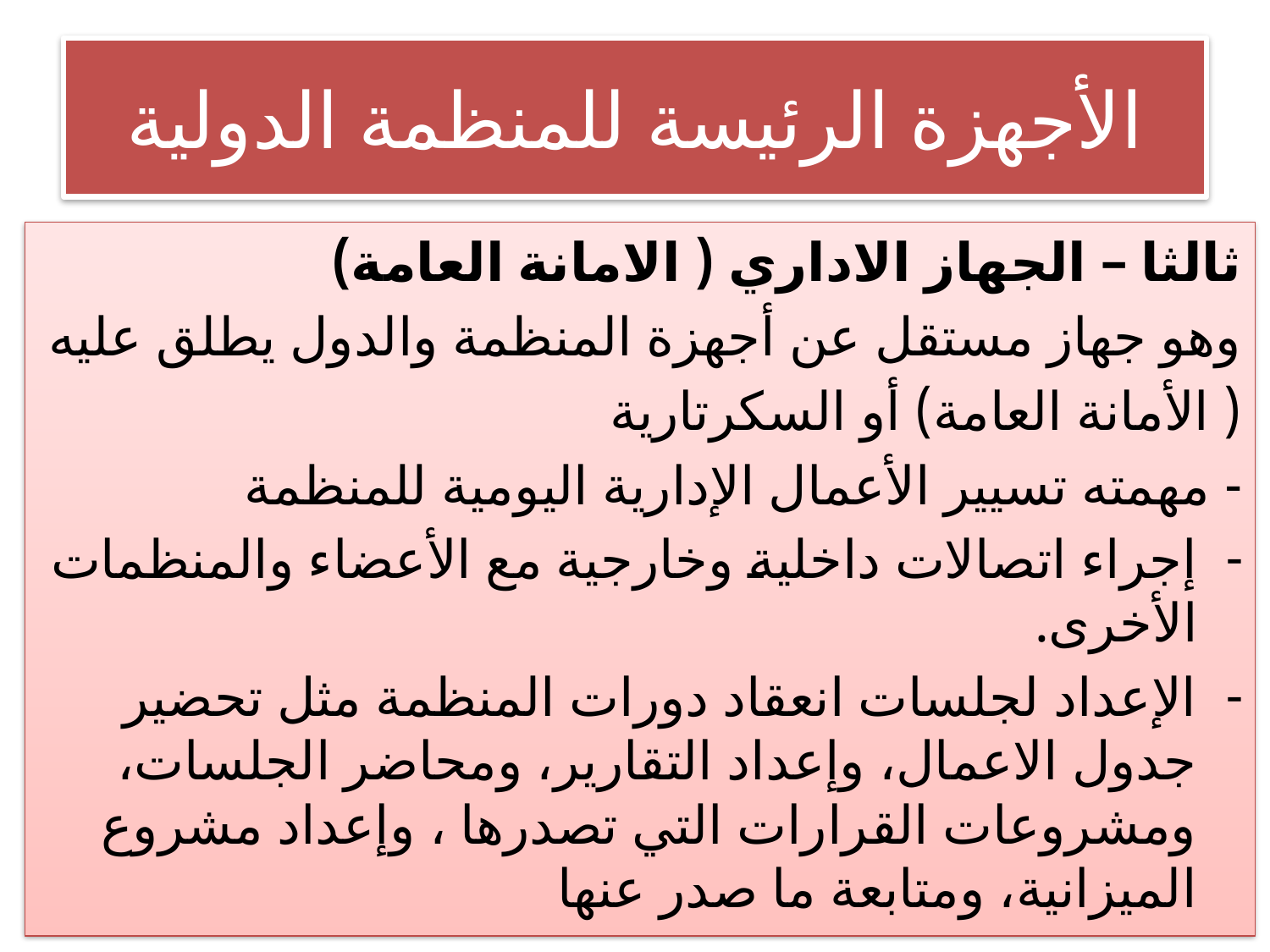

# الأجهزة الرئيسة للمنظمة الدولية
ثالثا – الجهاز الاداري ( الامانة العامة)
وهو جهاز مستقل عن أجهزة المنظمة والدول يطلق عليه
( الأمانة العامة) أو السكرتارية
- مهمته تسيير الأعمال الإدارية اليومية للمنظمة
إجراء اتصالات داخلية وخارجية مع الأعضاء والمنظمات الأخرى.
الإعداد لجلسات انعقاد دورات المنظمة مثل تحضير جدول الاعمال، وإعداد التقارير، ومحاضر الجلسات، ومشروعات القرارات التي تصدرها ، وإعداد مشروع الميزانية، ومتابعة ما صدر عنها